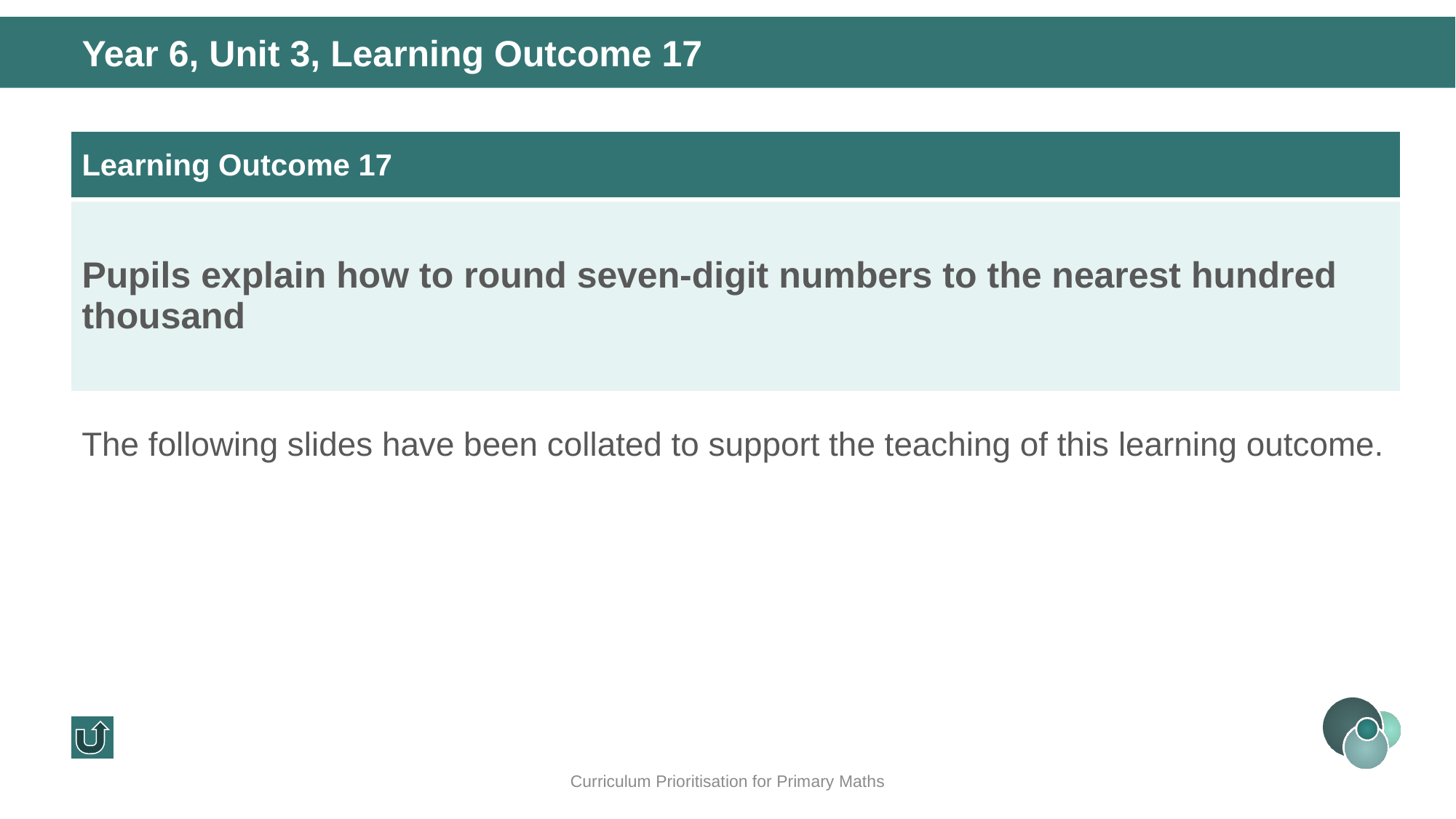

Year 6, Unit 3, Learning Outcome 17
| Learning Outcome 17 |
| --- |
| Pupils explain how to round seven-digit numbers to the nearest hundred thousand |
The following slides have been collated to support the teaching of this learning outcome.

Curriculum Prioritisation for Primary Maths